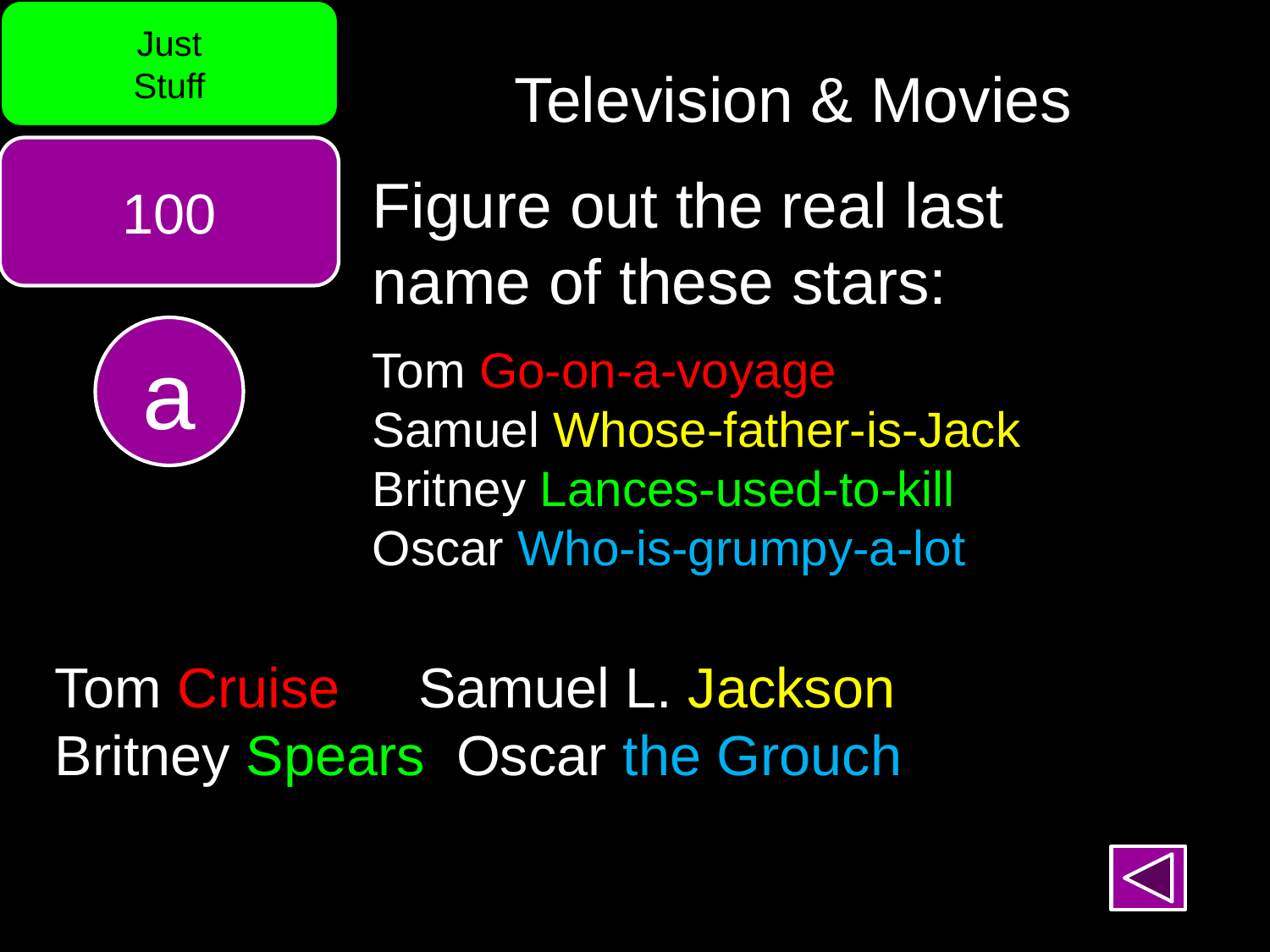

Just
Stuff
Television & Movies
100
Figure out the real last
name of these stars:

Tom Go-on-a-voyage
Samuel Whose-father-is-Jack
Britney Lances-used-to-kill
Oscar Who-is-grumpy-a-lot
a
Tom Cruise     Samuel L. Jackson
Britney Spears  Oscar the Grouch